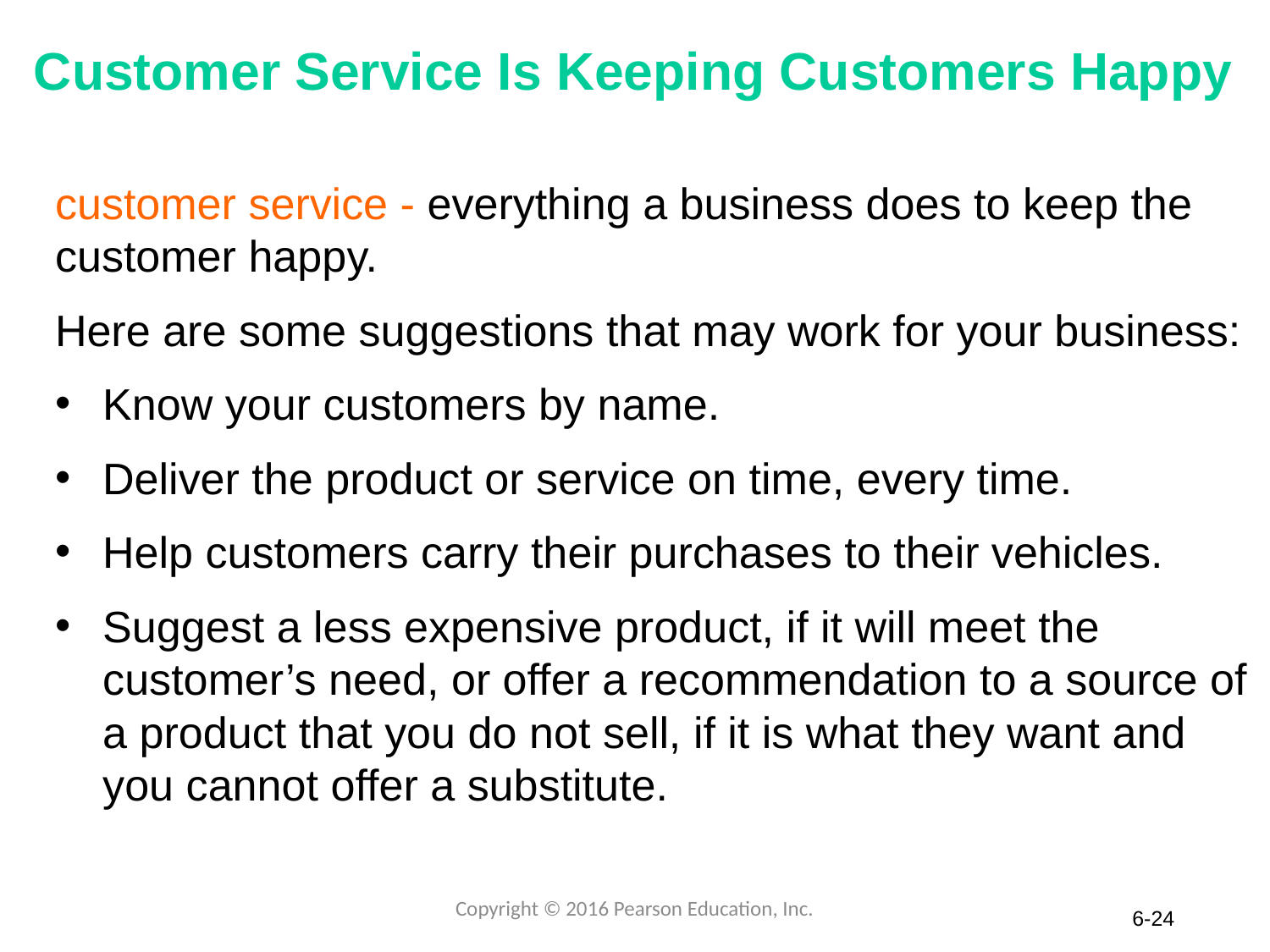

# Customer Service Is Keeping Customers Happy
customer service - everything a business does to keep the customer happy.

Here are some suggestions that may work for your business:

Know your customers by name.

Deliver the product or service on time, every time.

Help customers carry their purchases to their vehicles.

Suggest a less expensive product, if it will meet the customer’s need, or offer a recommendation to a source of a product that you do not sell, if it is what they want and you cannot offer a substitute.
Copyright © 2016 Pearson Education, Inc.